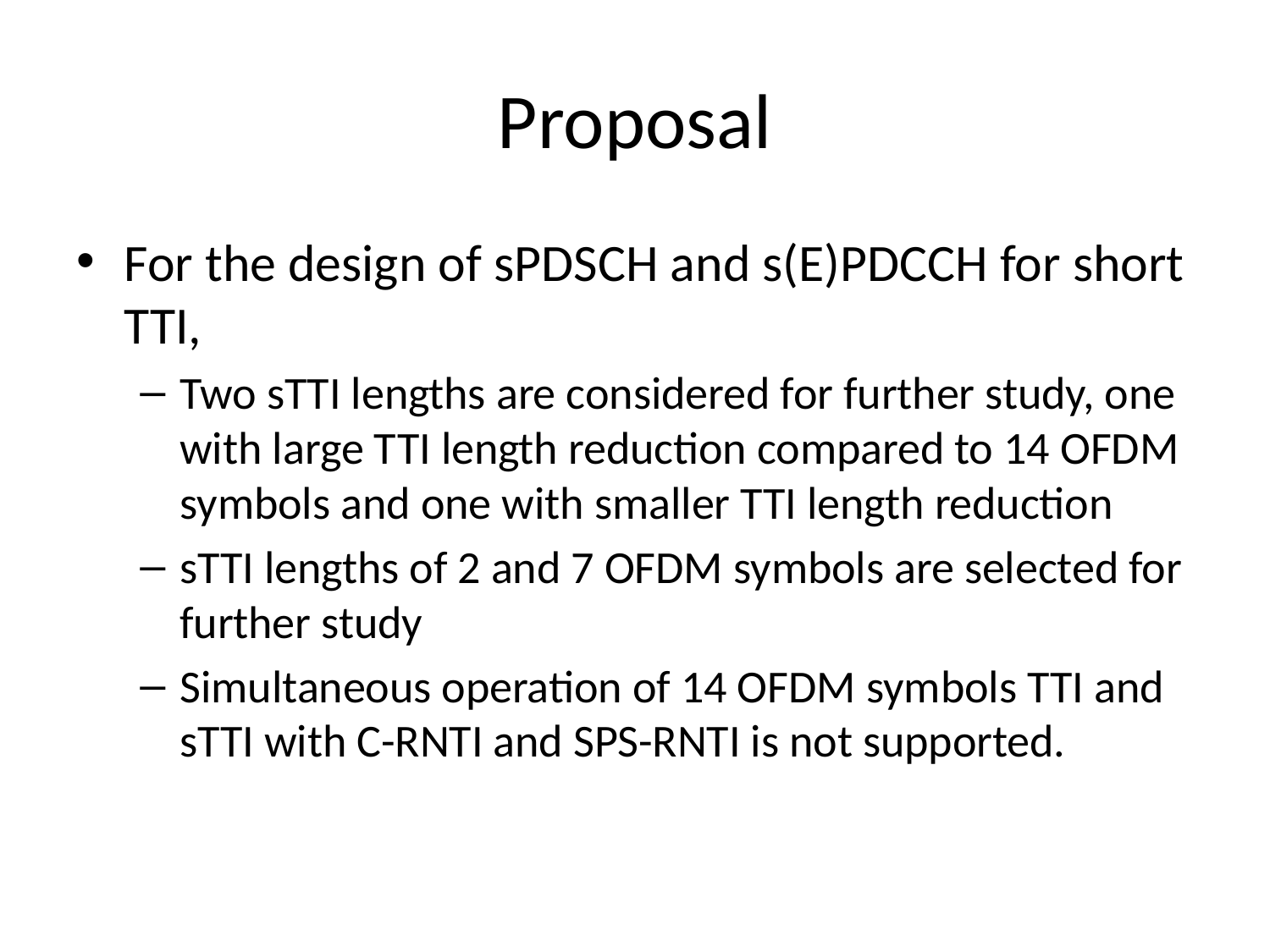

# Proposal
For the design of sPDSCH and s(E)PDCCH for short TTI,
Two sTTI lengths are considered for further study, one with large TTI length reduction compared to 14 OFDM symbols and one with smaller TTI length reduction
sTTI lengths of 2 and 7 OFDM symbols are selected for further study
Simultaneous operation of 14 OFDM symbols TTI and sTTI with C-RNTI and SPS-RNTI is not supported.